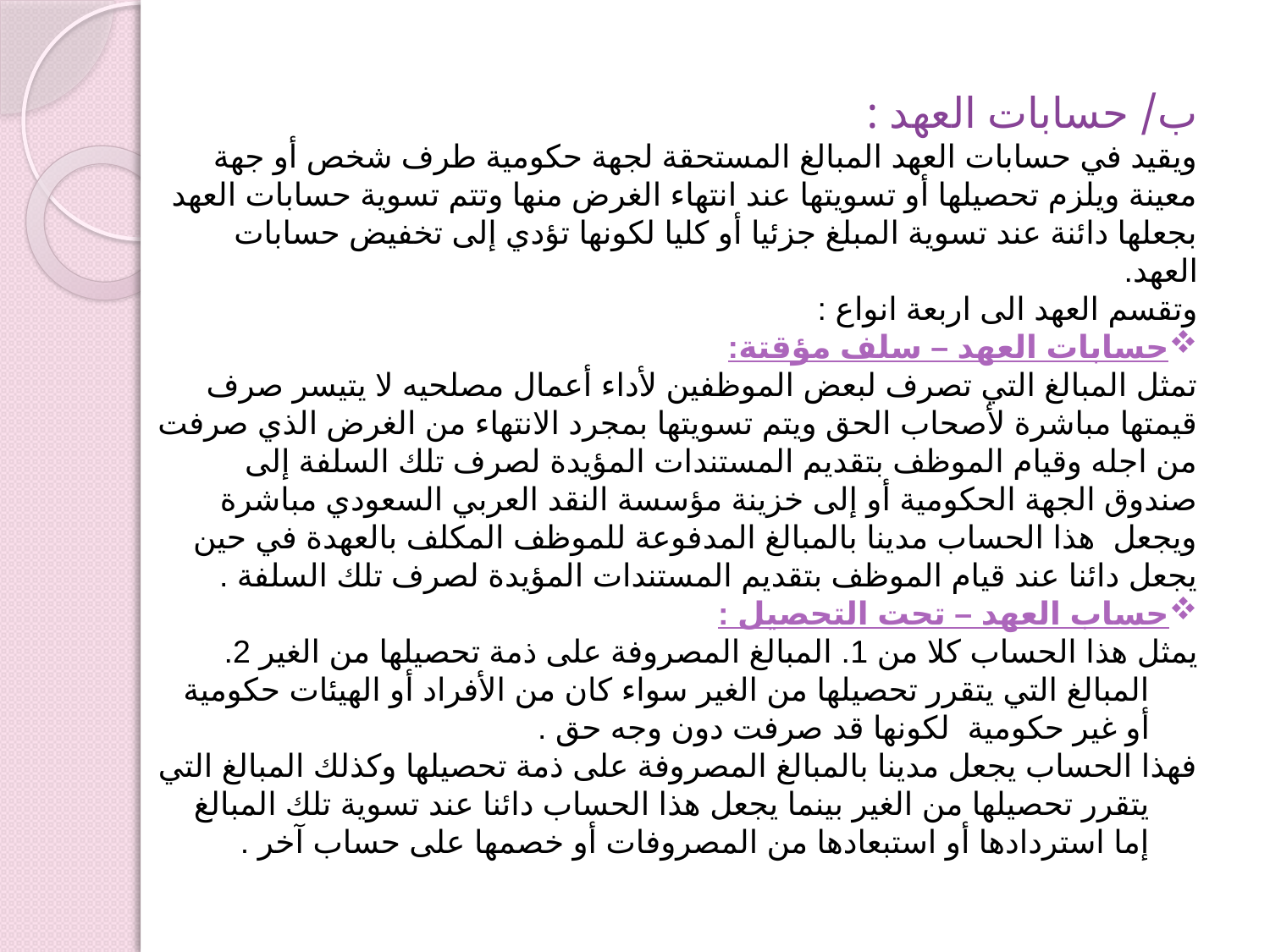

ب/ حسابات العهد :
ويقيد في حسابات العهد المبالغ المستحقة لجهة حكومية طرف شخص أو جهة معينة ويلزم تحصيلها أو تسويتها عند انتهاء الغرض منها وتتم تسوية حسابات العهد بجعلها دائنة عند تسوية المبلغ جزئيا أو كليا لكونها تؤدي إلى تخفيض حسابات العهد.
وتقسم العهد الى اربعة انواع :
حسابات العهد – سلف مؤقتة:
تمثل المبالغ التي تصرف لبعض الموظفين لأداء أعمال مصلحيه لا يتيسر صرف قيمتها مباشرة لأصحاب الحق ويتم تسويتها بمجرد الانتهاء من الغرض الذي صرفت من اجله وقيام الموظف بتقديم المستندات المؤيدة لصرف تلك السلفة إلى صندوق الجهة الحكومية أو إلى خزينة مؤسسة النقد العربي السعودي مباشرة  ويجعل  هذا الحساب مدينا بالمبالغ المدفوعة للموظف المكلف بالعهدة في حين يجعل دائنا عند قيام الموظف بتقديم المستندات المؤيدة لصرف تلك السلفة .
حساب العهد – تحت التحصيل :
يمثل هذا الحساب كلا من 1. المبالغ المصروفة على ذمة تحصيلها من الغير 2.  المبالغ التي يتقرر تحصيلها من الغير سواء كان من الأفراد أو الهيئات حكومية أو غير حكومية  لكونها قد صرفت دون وجه حق .
فهذا الحساب يجعل مدينا بالمبالغ المصروفة على ذمة تحصيلها وكذلك المبالغ التي يتقرر تحصيلها من الغير بينما يجعل هذا الحساب دائنا عند تسوية تلك المبالغ إما استردادها أو استبعادها من المصروفات أو خصمها على حساب آخر .